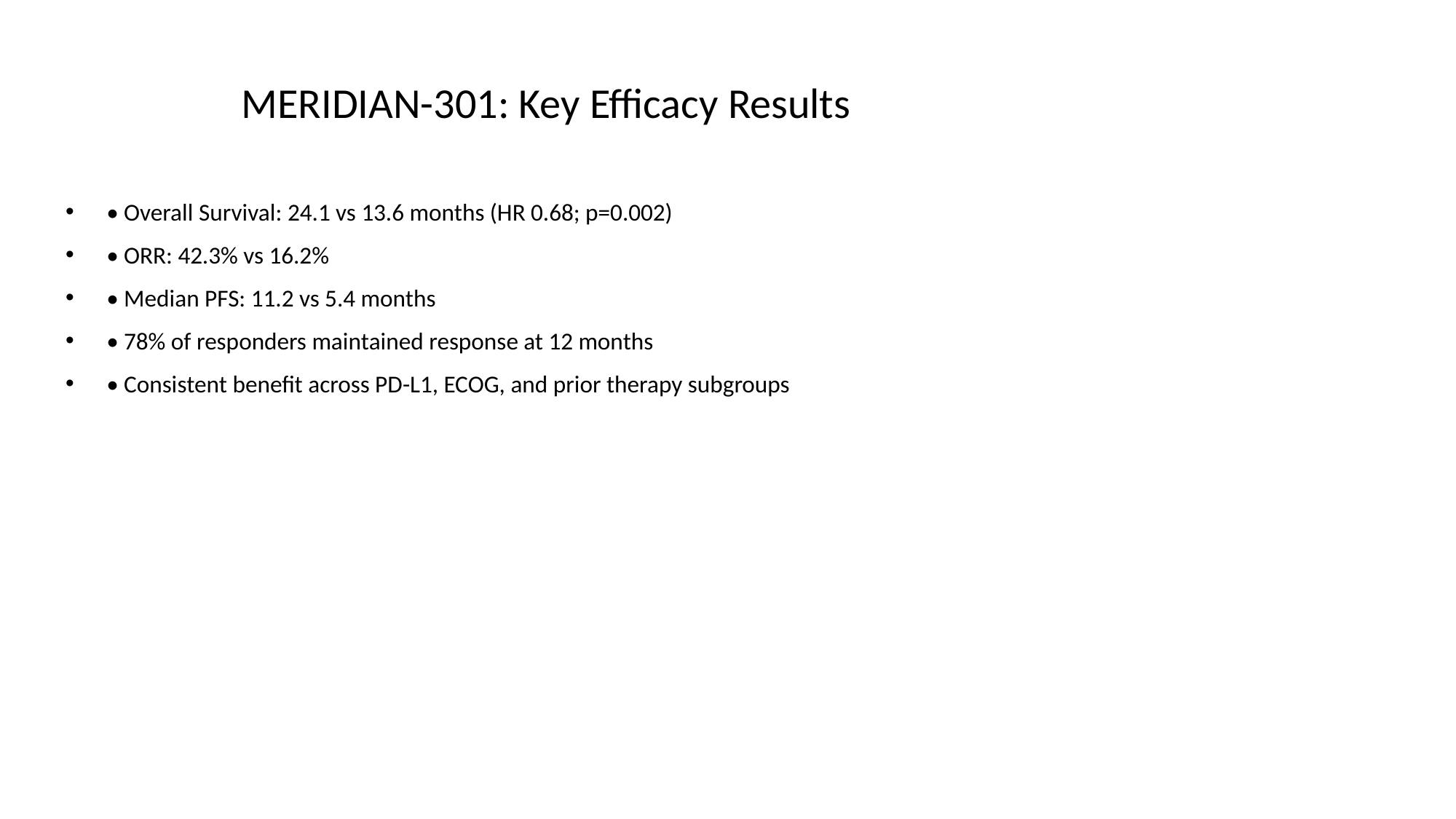

# MERIDIAN-301: Key Efficacy Results
• Overall Survival: 24.1 vs 13.6 months (HR 0.68; p=0.002)
• ORR: 42.3% vs 16.2%
• Median PFS: 11.2 vs 5.4 months
• 78% of responders maintained response at 12 months
• Consistent benefit across PD-L1, ECOG, and prior therapy subgroups